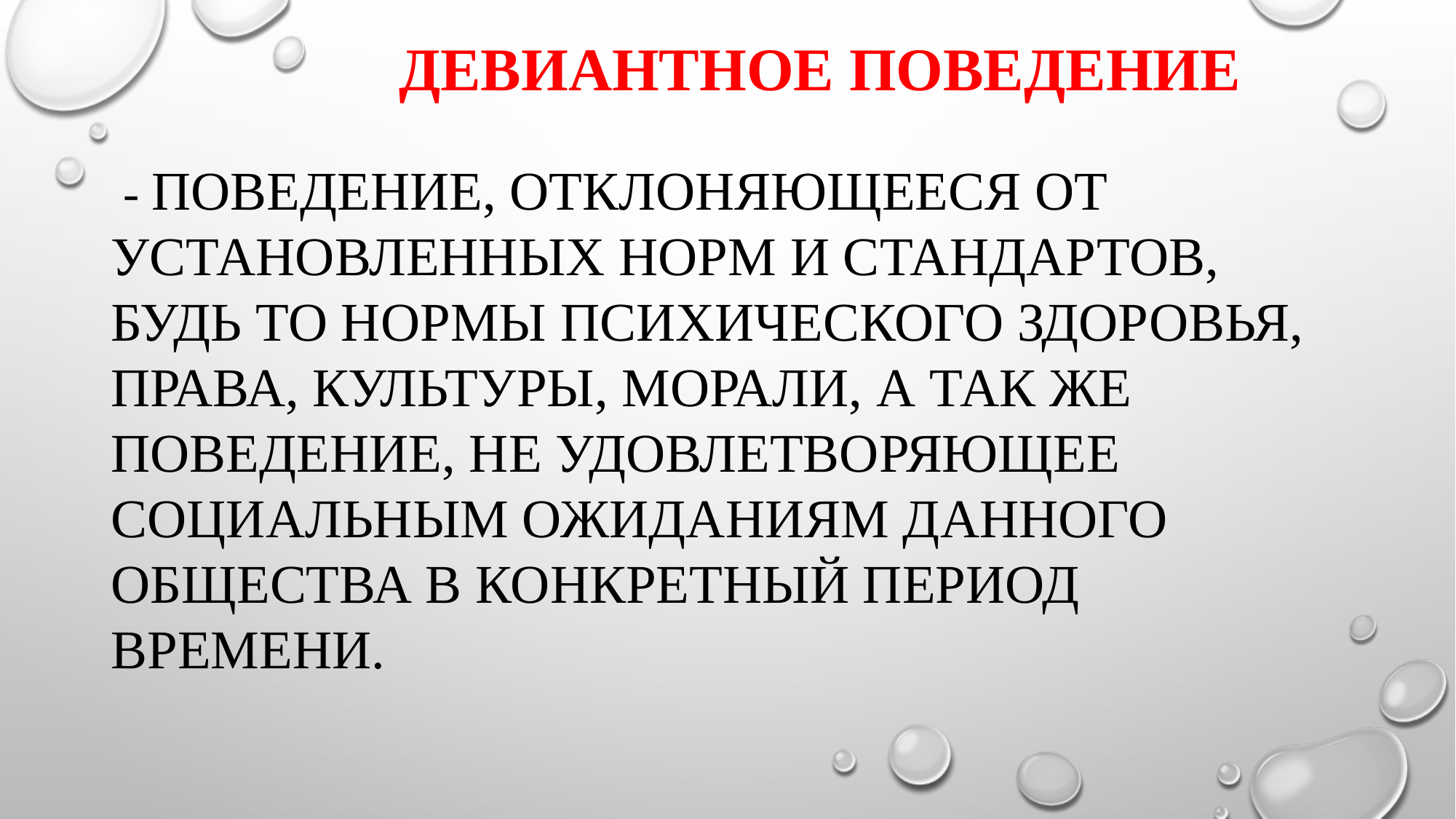

# Девиантное поведение
 - поведение, отклоняющееся от установленных норм и стандартов, будь то нормы психического здоровья, права, культуры, морали, а так же поведение, не удовлетворяющее социальным ожиданиям данного общества в конкретный период времени.